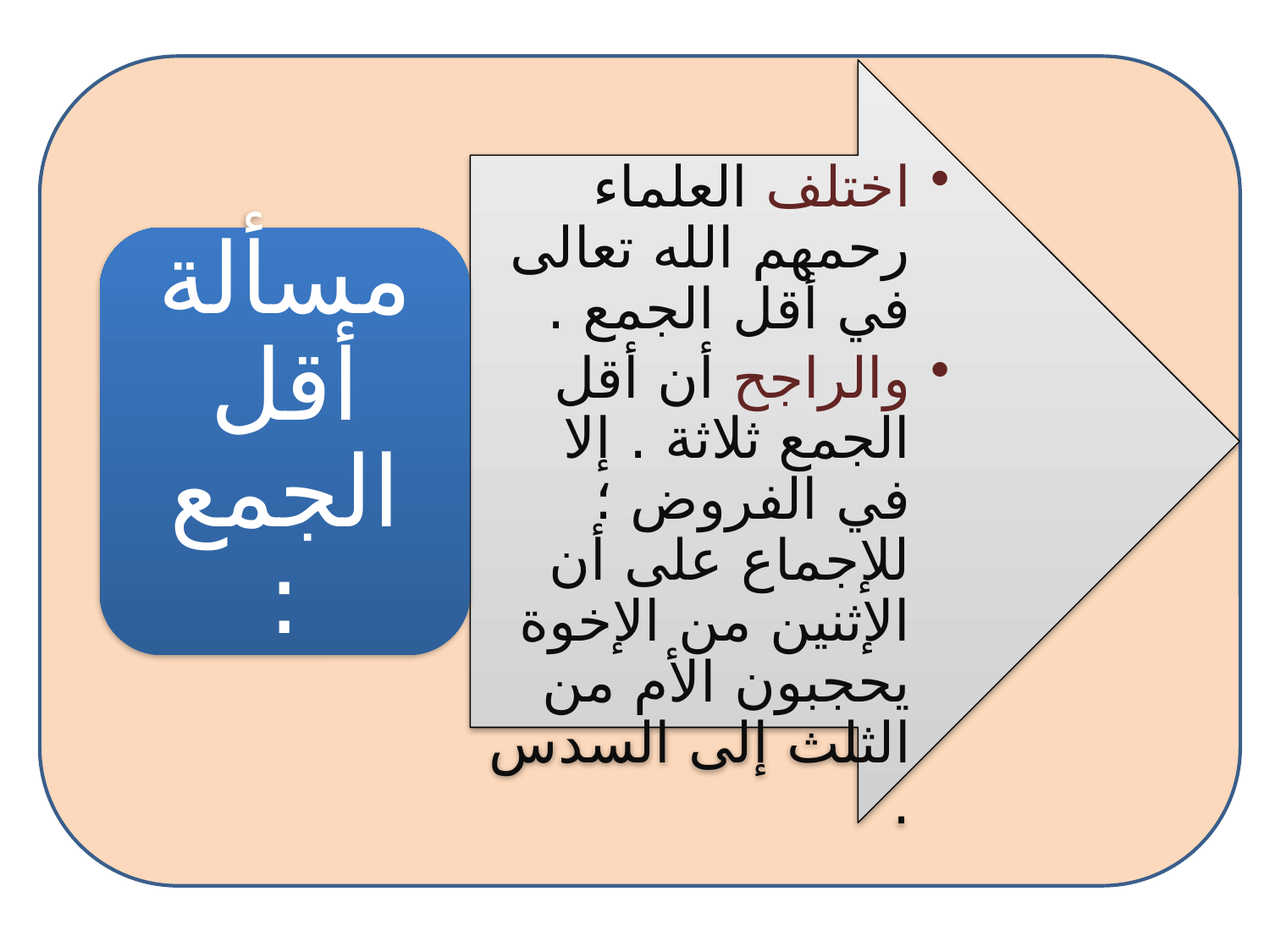

اختلف العلماء رحمهم الله تعالى في أقل الجمع .
والراجح أن أقل الجمع ثلاثة . إلا في الفروض ؛ للإجماع على أن الإثنين من الإخوة يحجبون الأم من الثلث إلى السدس .
مسألة أقل الجمع :